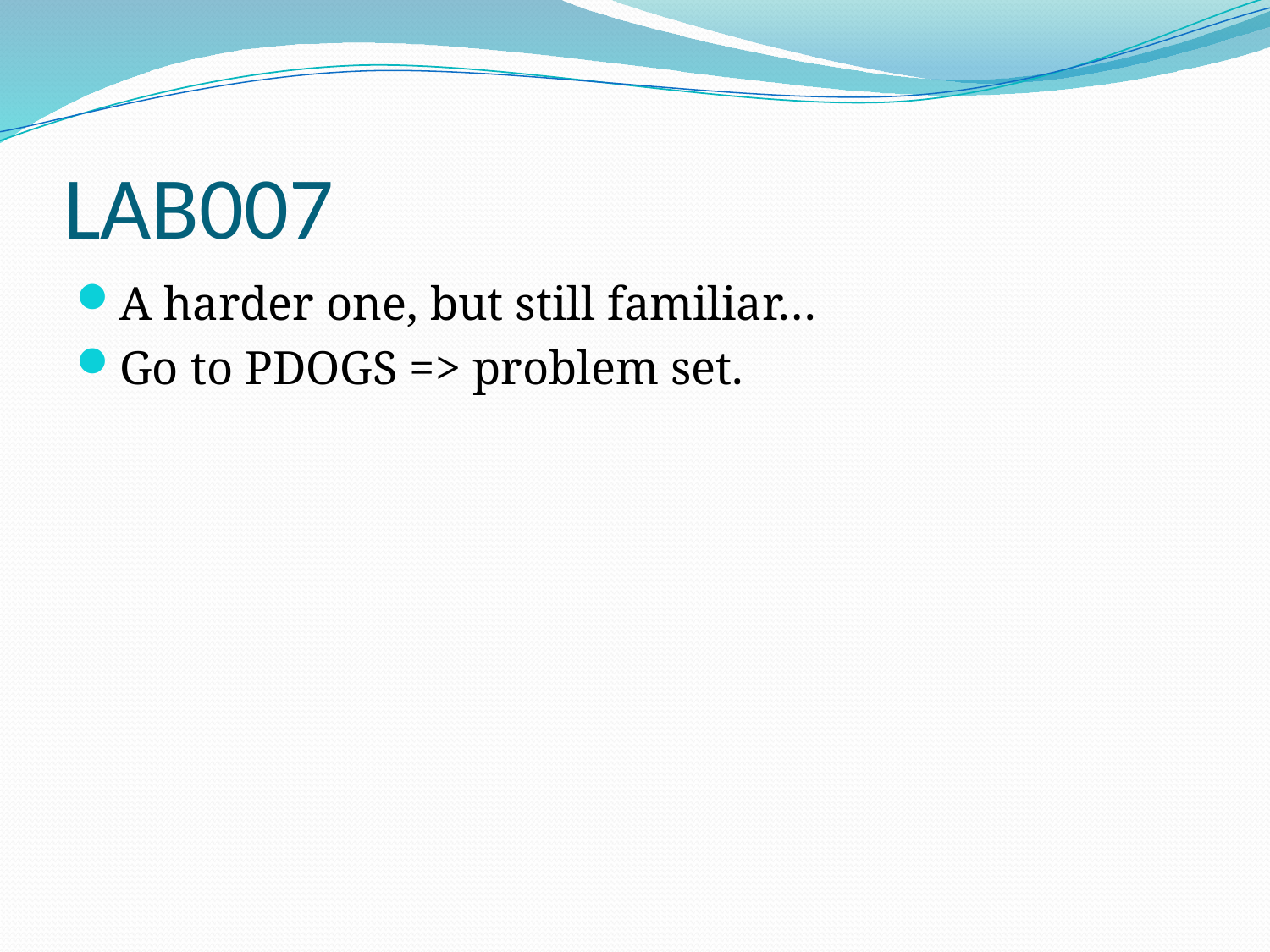

# LAB007
A harder one, but still familiar…
Go to PDOGS => problem set.